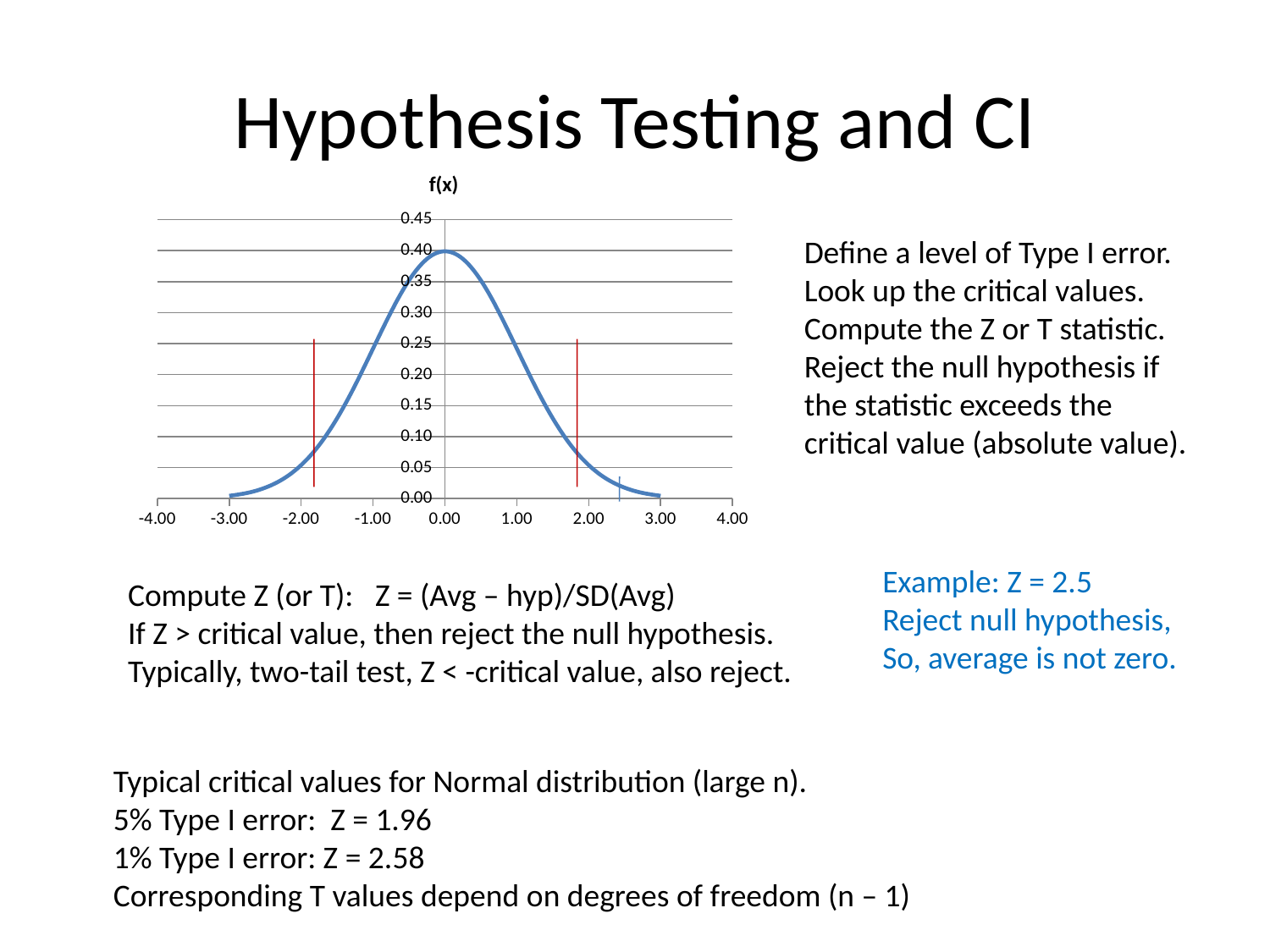

# Hypothesis Testing and CI

### Chart:

| Category | f(x) |
|---|---|
Define a level of Type I error.
Look up the critical values.
Compute the Z or T statistic.
Reject the null hypothesis if the statistic exceeds the critical value (absolute value).
Example: Z = 2.5
Reject null hypothesis,
So, average is not zero.
Compute Z (or T):   Z = (Avg – hyp)/SD(Avg)
If Z > critical value, then reject the null hypothesis.
Typically, two-tail test, Z < -critical value, also reject.
Typical critical values for Normal distribution (large n).
5% Type I error:  Z = 1.96
1% Type I error: Z = 2.58
Corresponding T values depend on degrees of freedom (n – 1)